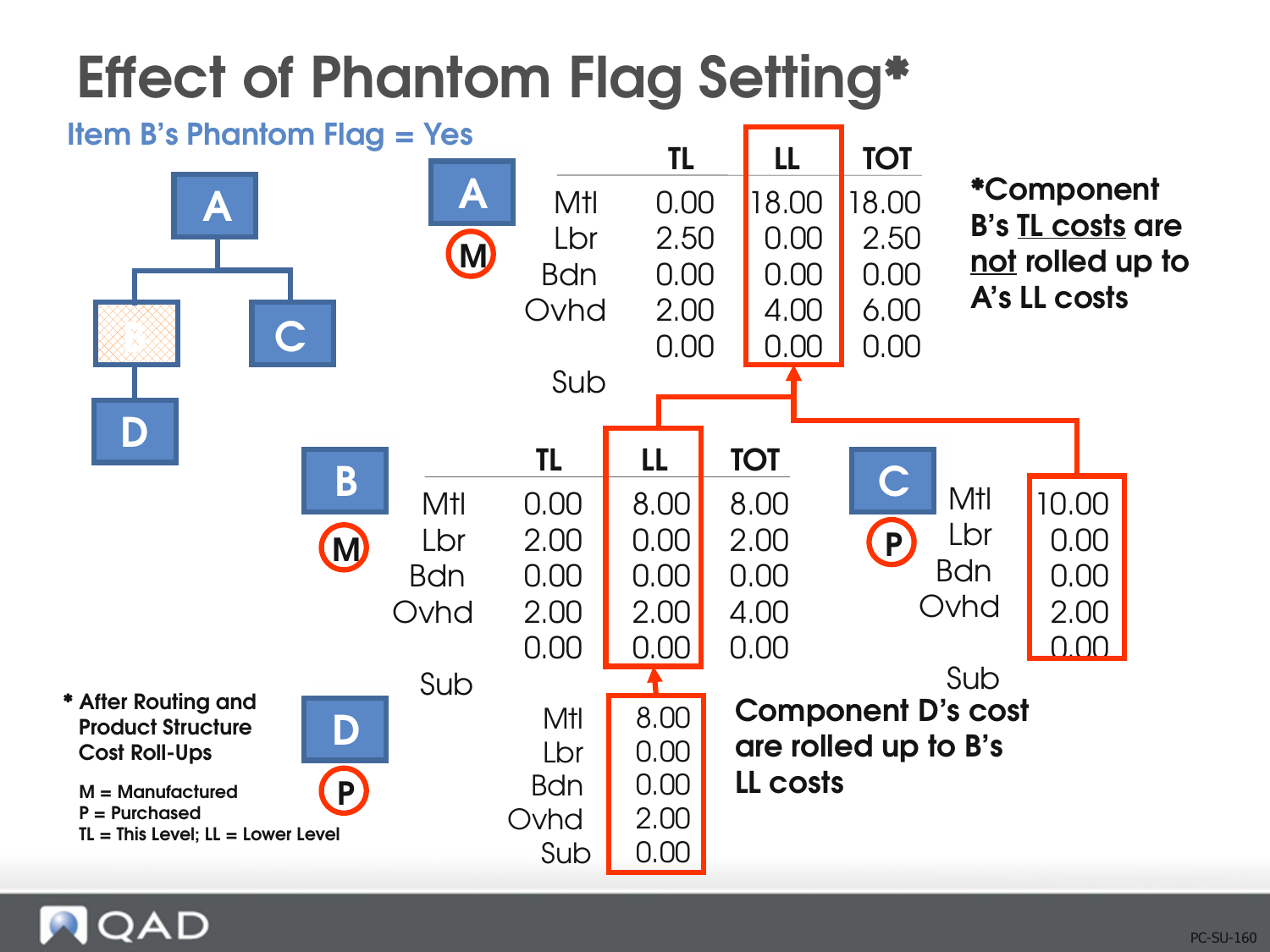

# Effect of Phantom Flag Setting*
Item B’s Phantom Flag = Yes

TOT
TL
LL
A

*Component B’s TL costs are not rolled up to A’s LL costs
A

Mtl
 Lbr
 Bdn
 Ovhd
 Sub
0.00
2.50
0.00
2.00
0.00
18.00
0.00
0.00
4.00
0.00
18.00
2.50
0.00
6.00
0.00
M

C
B
D

TOT
TL
LL
B

C

Mtl
 Lbr
 Bdn
 Ovhd
 Sub

Mtl
 Lbr
 Bdn
 Ovhd
 Sub
0.00
2.00
0.00
2.00
0.00
8.00
0.00
0.00
2.00
0.00
8.00
2.00
0.00
4.00
0.00
10.00
0.00
0.00
2.00
0.00
P

M

* After Routing and 	Product Structure 	Cost Roll-Ups
Component D’s cost are rolled up to B’s LL costs
Mtl
 Lbr
 Bdn
 Ovhd
 Sub
8.00
0.00
0.00
2.00
0.00
D

P

M = Manufactured
P = Purchased
TL = This Level; LL = Lower Level
PC-SU-160